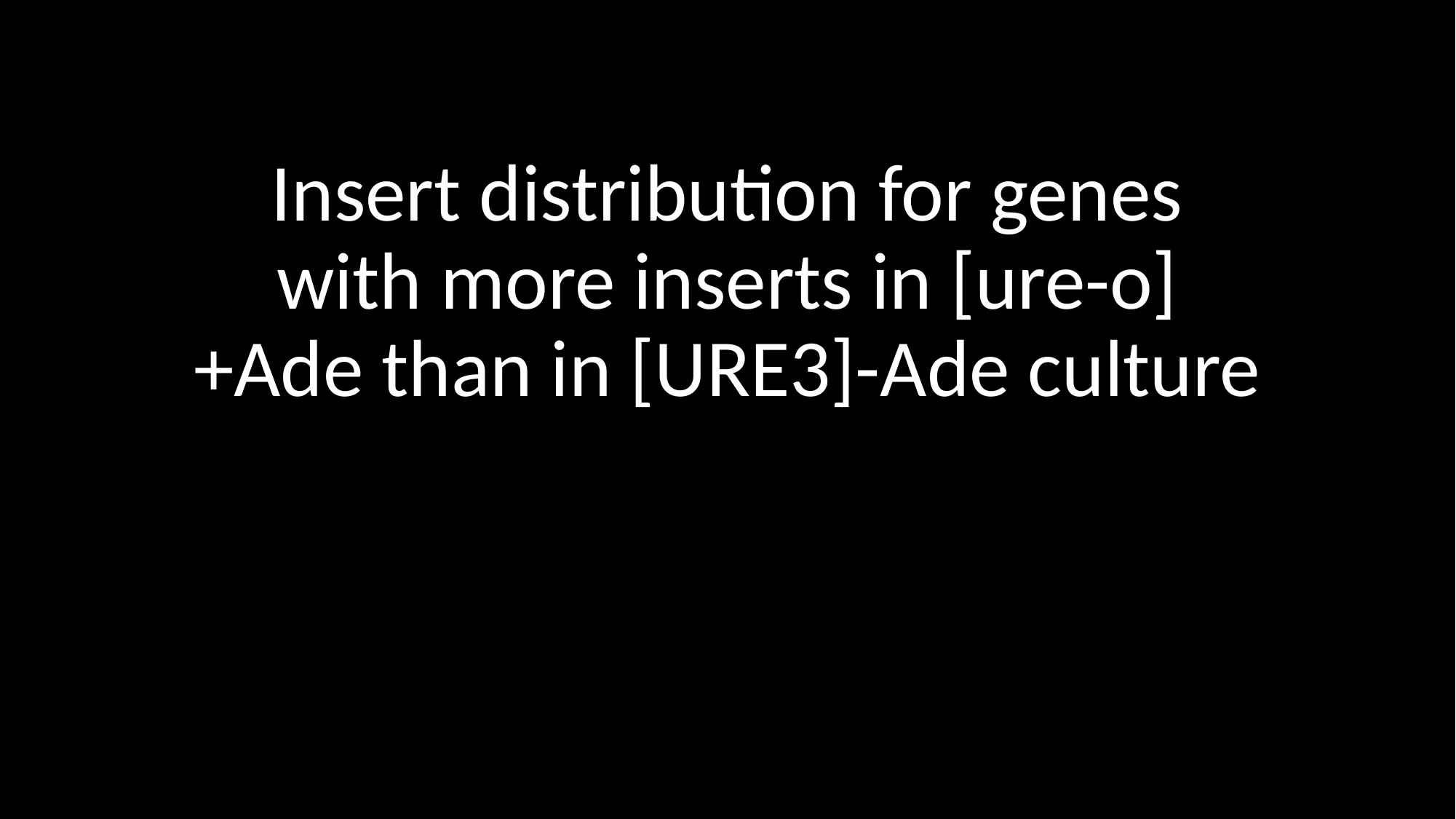

# Insert distribution for genes with more inserts in [ure-o]+Ade than in [URE3]-Ade culture